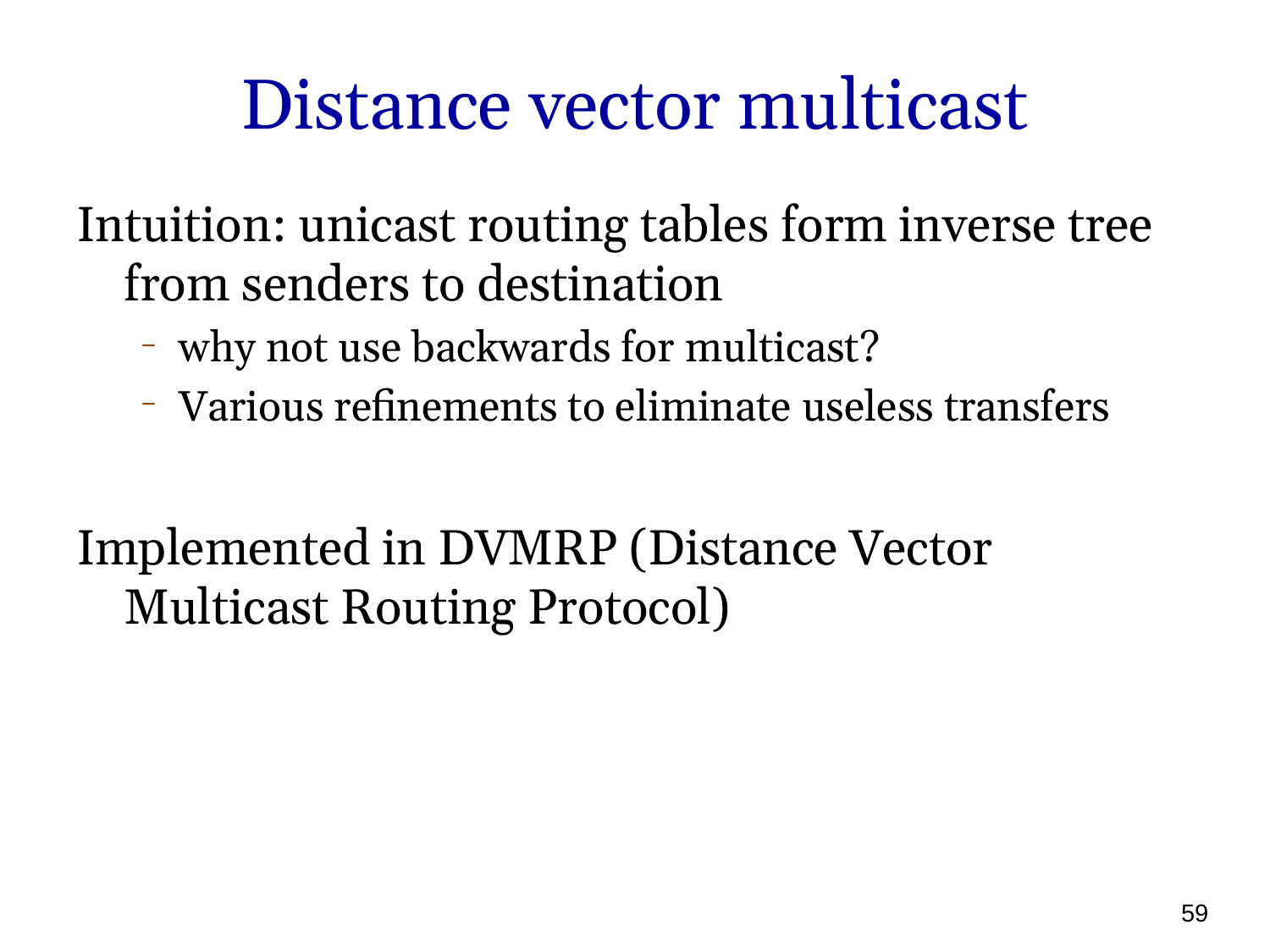

# Distance vector multicast
Intuition: unicast routing tables form inverse tree from senders to destination
why not use backwards for multicast?
Various refinements to eliminate useless transfers

Implemented in DVMRP (Distance Vector Multicast Routing Protocol)
59